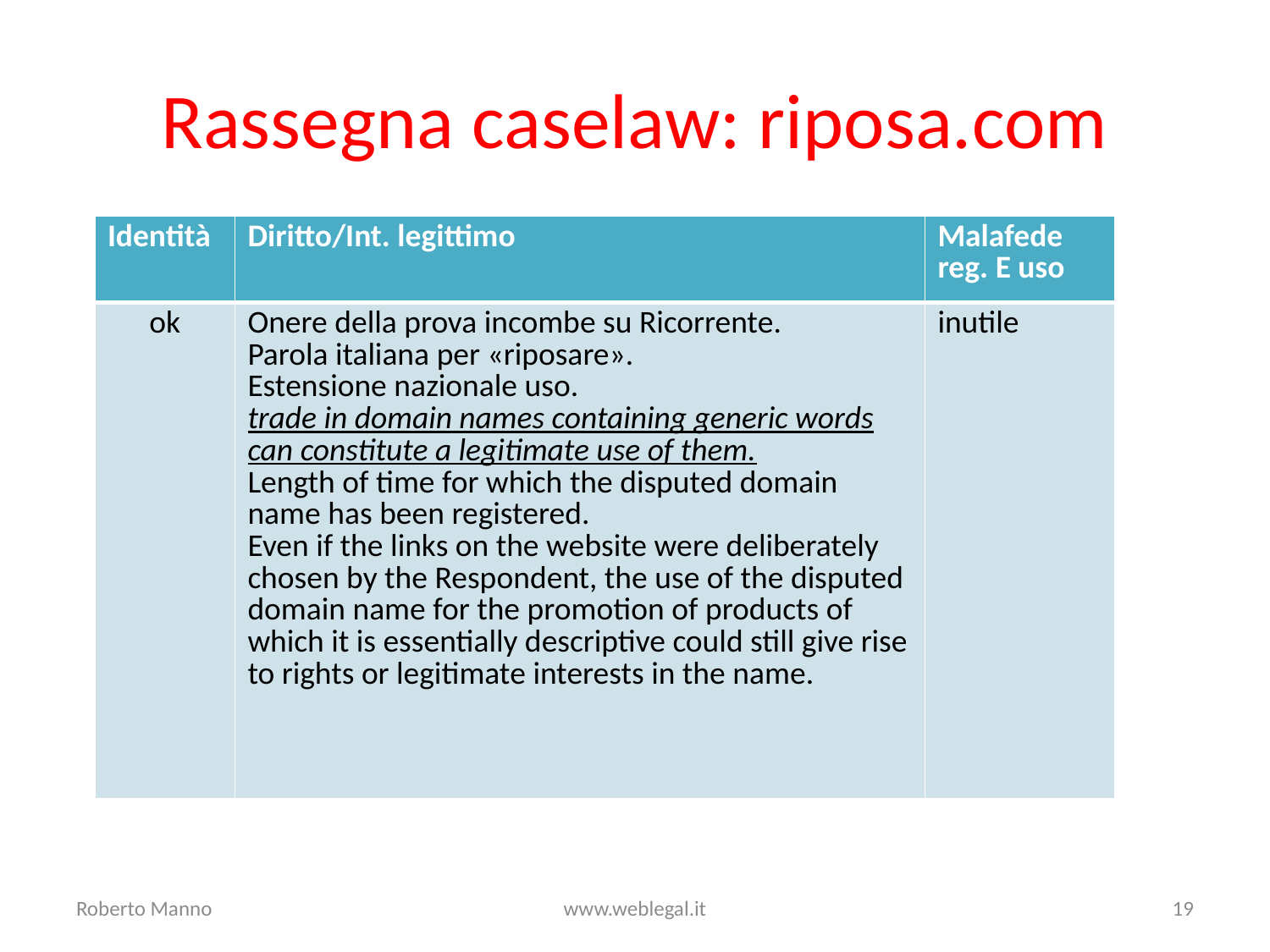

# Rassegna caselaw: riposa.com

| Identità | Diritto/Int. legittimo | Malafede reg. E uso |
| --- | --- | --- |
| ok | Onere della prova incombe su Ricorrente. Parola italiana per «riposare». Estensione nazionale uso. trade in domain names containing generic words can constitute a legitimate use of them. Length of time for which the disputed domain name has been registered. Even if the links on the website were deliberately chosen by the Respondent, the use of the disputed domain name for the promotion of products of which it is essentially descriptive could still give rise to rights or legitimate interests in the name. | inutile |
Roberto Manno
www.weblegal.it
19